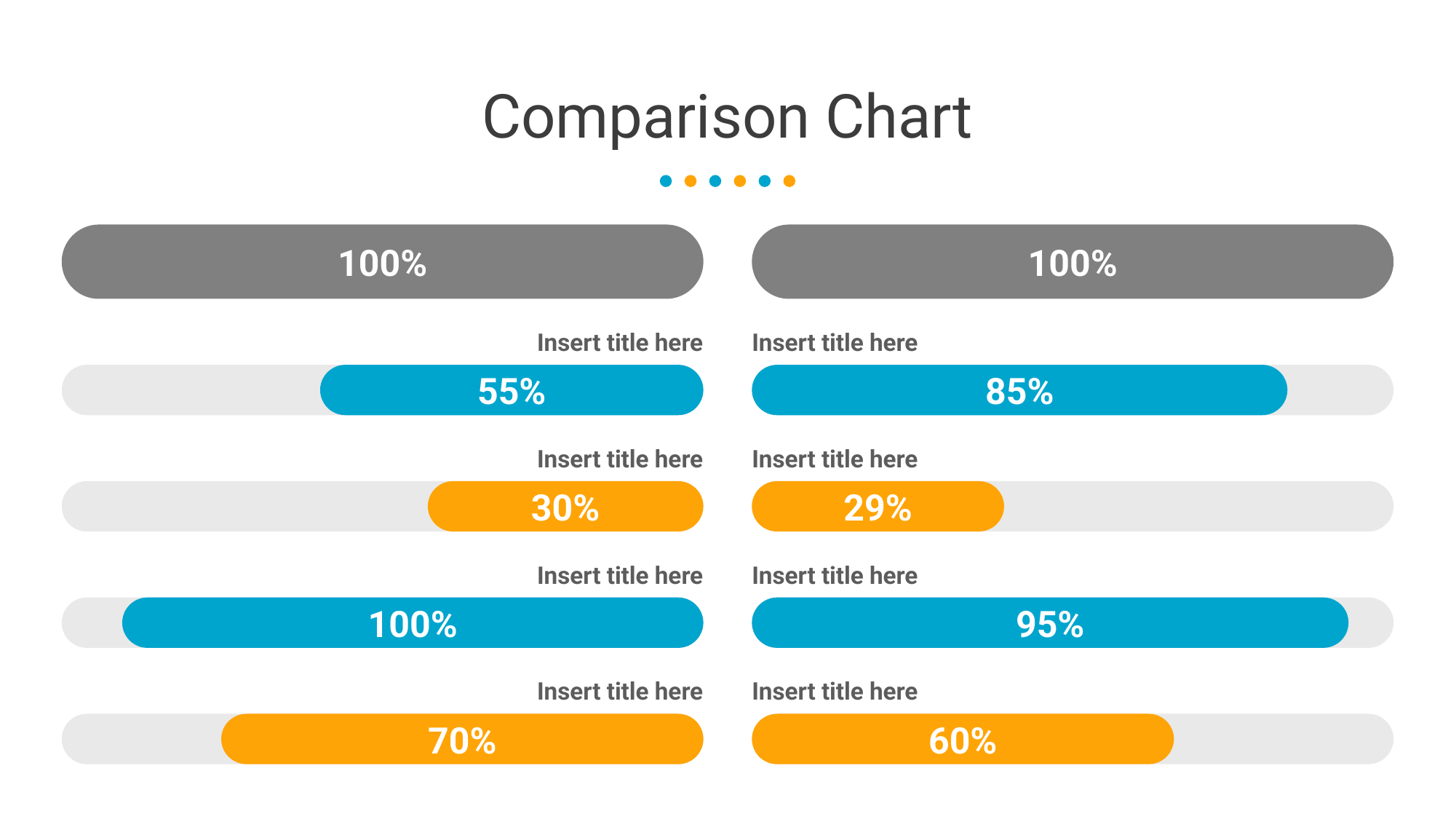

# Comparison Chart
100%
100%
Insert title here
Insert title here

55%

85%
Insert title here
Insert title here

30%

29%
Insert title here
Insert title here

100%

95%
Insert title here
Insert title here

70%

60%